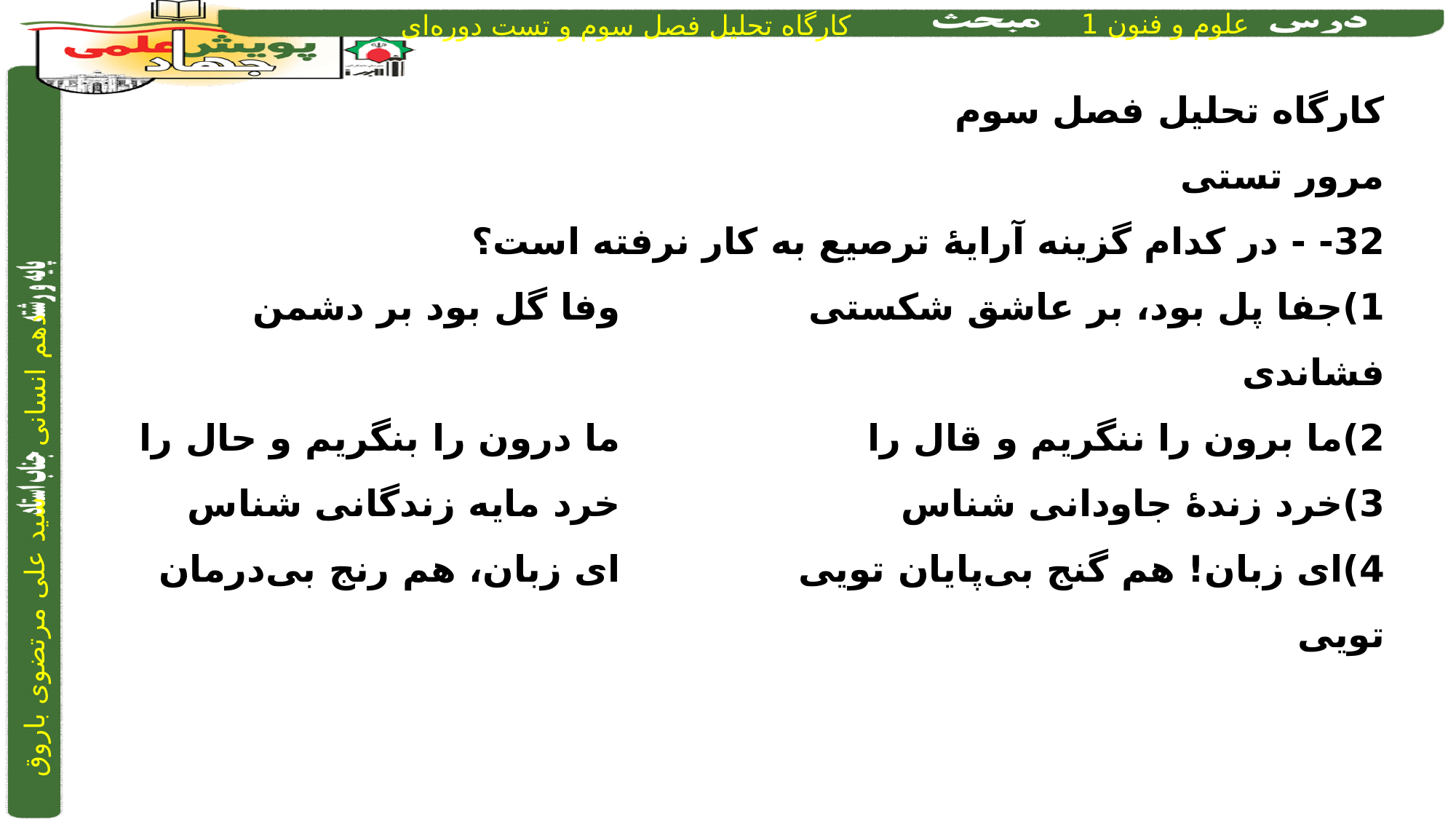

کارگاه تحلیل فصل سوم
مرور تستی
32- - در کدام گزینه آرایۀ ترصیع به کار نرفته است؟
1)	جفا پل بود، بر عاشق شکستی	 		وفا گل بود بر دشمن فشاندی
2)	ما برون را ننگریم و قال را	 			ما درون را بنگریم و حال را
3)	خرد زندۀ جاودانی‌ شناس	 			خرد مایه زندگانی‌ شناس
4)	ای زبان! هم گنج بی‌پایان تویی	 		ای زبان، هم رنج بی‌درمان تویی